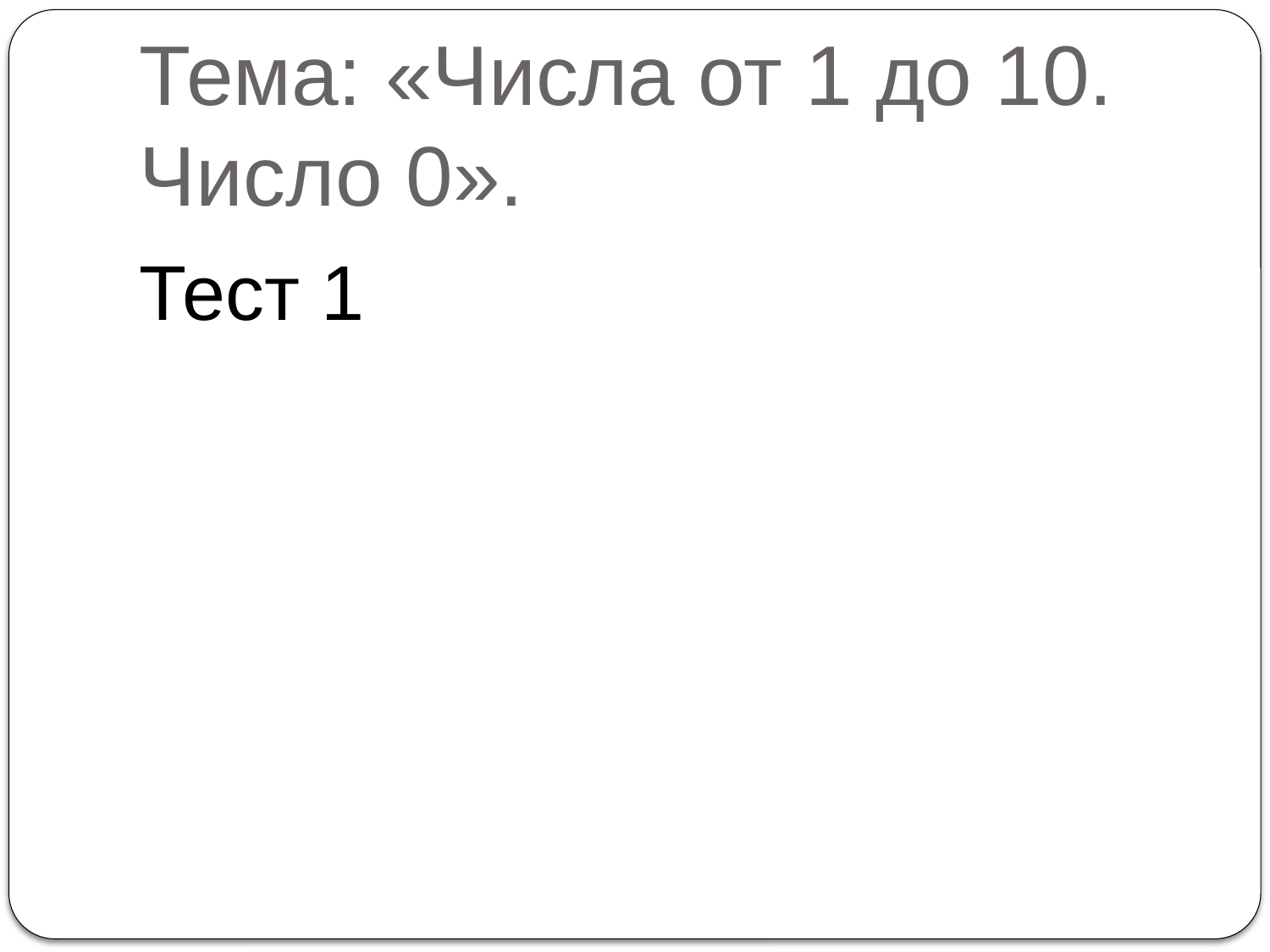

# Тема: «Числа от 1 до 10. Число 0».
Тест 1